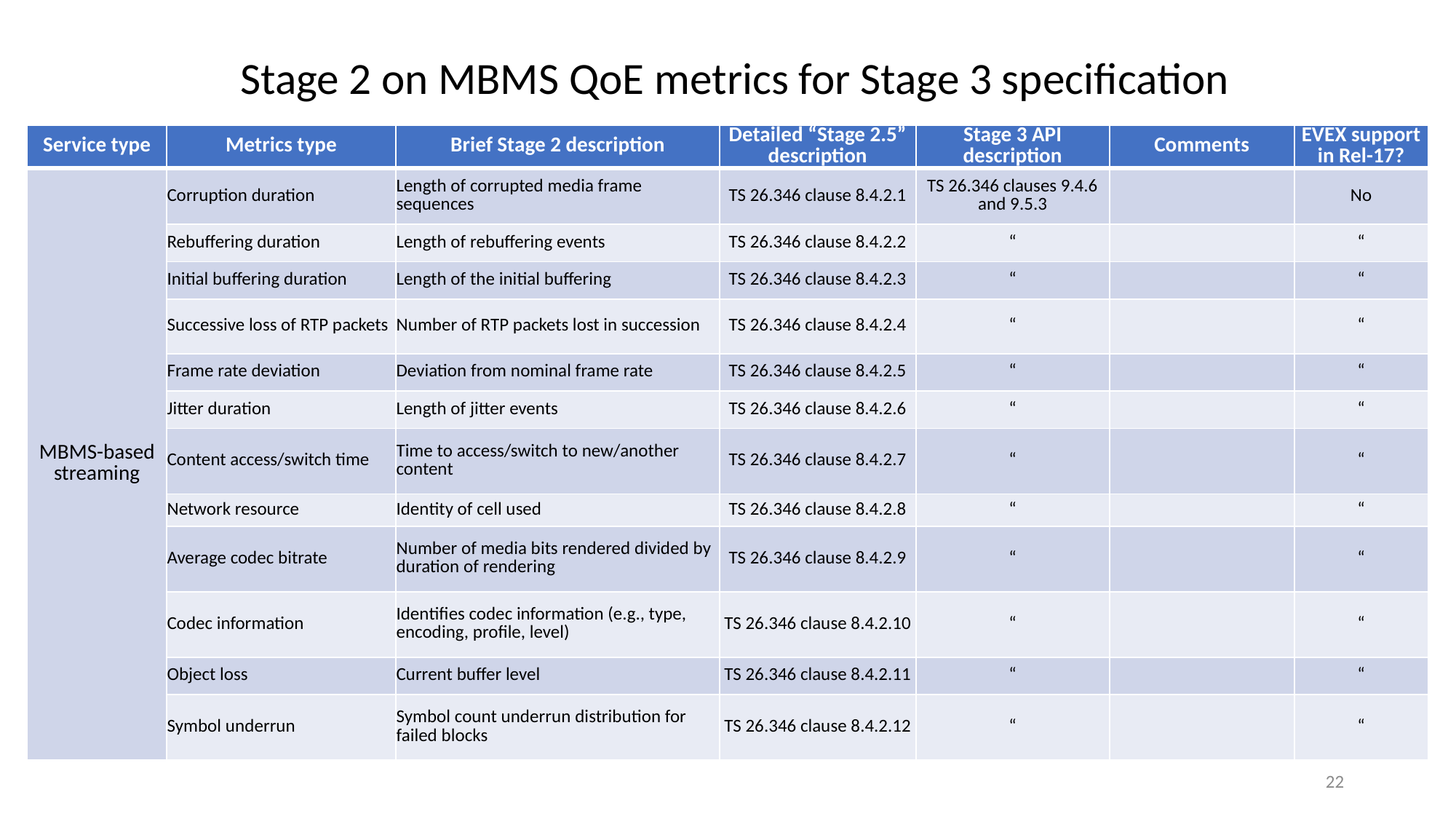

# Stage 2 on MBMS QoE metrics for Stage 3 specification
| Service type | Metrics type | Brief Stage 2 description | Detailed “Stage 2.5” description | Stage 3 API description | Comments | EVEX support in Rel-17? |
| --- | --- | --- | --- | --- | --- | --- |
| MBMS-based streaming | Corruption duration | Length of corrupted media frame sequences | TS 26.346 clause 8.4.2.1 | TS 26.346 clauses 9.4.6 and 9.5.3 |  | No |
|  | Rebuffering duration | Length of rebuffering events | TS 26.346 clause 8.4.2.2 | “ |  | “ |
|  | Initial buffering duration | Length of the initial buffering | TS 26.346 clause 8.4.2.3 | “ |  | “ |
|  | Successive loss of RTP packets | Number of RTP packets lost in succession | TS 26.346 clause 8.4.2.4 | “ |  | “ |
|  | Frame rate deviation | Deviation from nominal frame rate | TS 26.346 clause 8.4.2.5 | “ |  | “ |
|  | Jitter duration | Length of jitter events | TS 26.346 clause 8.4.2.6 | “ |  | “ |
|  | Content access/switch time | Time to access/switch to new/another content | TS 26.346 clause 8.4.2.7 | “ |  | “ |
|  | Network resource | Identity of cell used | TS 26.346 clause 8.4.2.8 | “ |  | “ |
|  | Average codec bitrate | Number of media bits rendered divided by duration of rendering | TS 26.346 clause 8.4.2.9 | “ |  | “ |
|  | Codec information | Identifies codec information (e.g., type, encoding, profile, level) | TS 26.346 clause 8.4.2.10 | “ |  | “ |
|  | Object loss | Current buffer level | TS 26.346 clause 8.4.2.11 | “ |  | “ |
|  | Symbol underrun | Symbol count underrun distribution for failed blocks | TS 26.346 clause 8.4.2.12 | “ |  | “ |
22